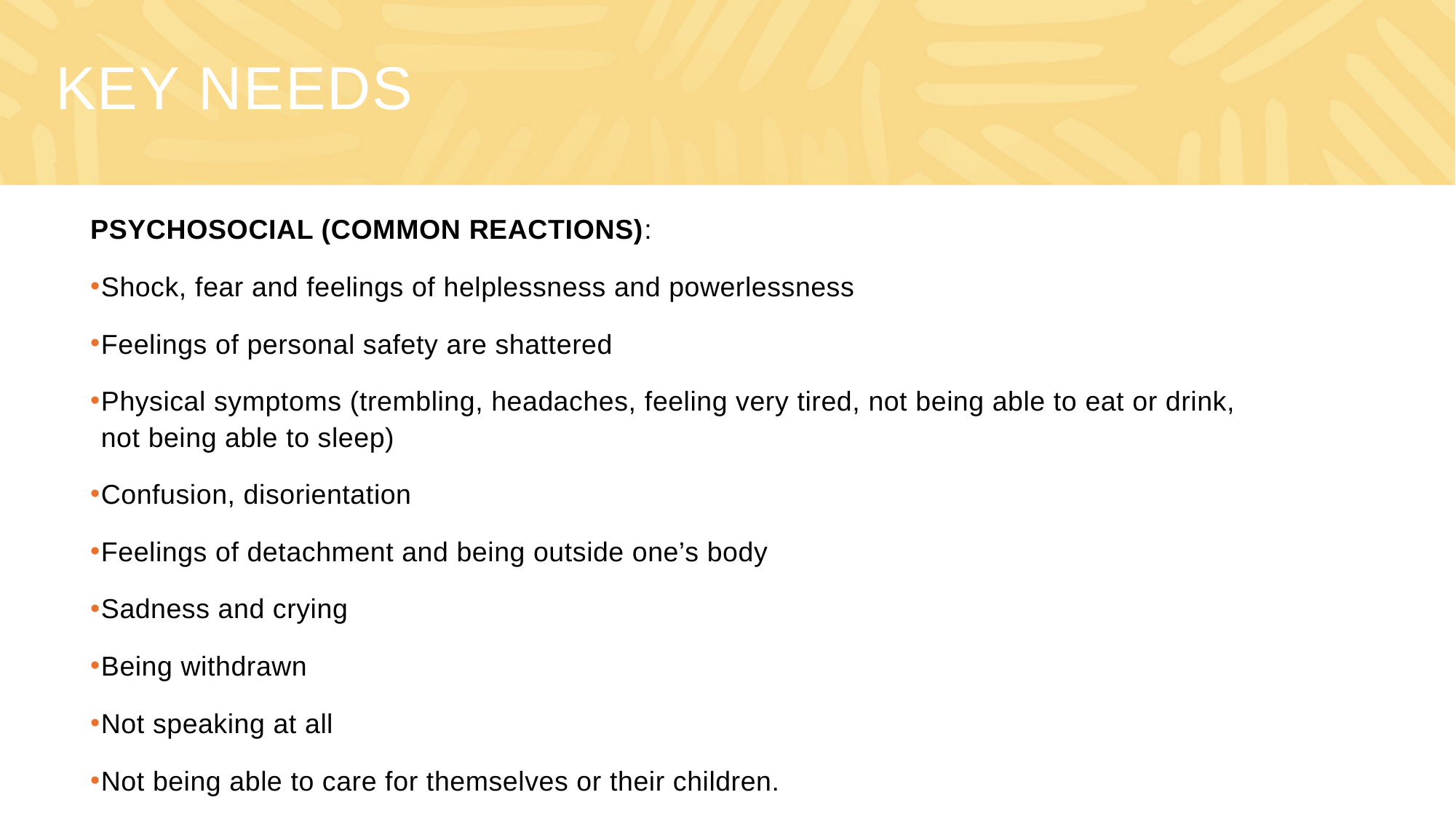

# KEY NEEDS
PSYCHOSOCIAL (COMMON REACTIONS):
Shock, fear and feelings of helplessness and powerlessness
Feelings of personal safety are shattered
Physical symptoms (trembling, headaches, feeling very tired, not being able to eat or drink, not being able to sleep)
Confusion, disorientation
Feelings of detachment and being outside one’s body
Sadness and crying
Being withdrawn
Not speaking at all
Not being able to care for themselves or their children.